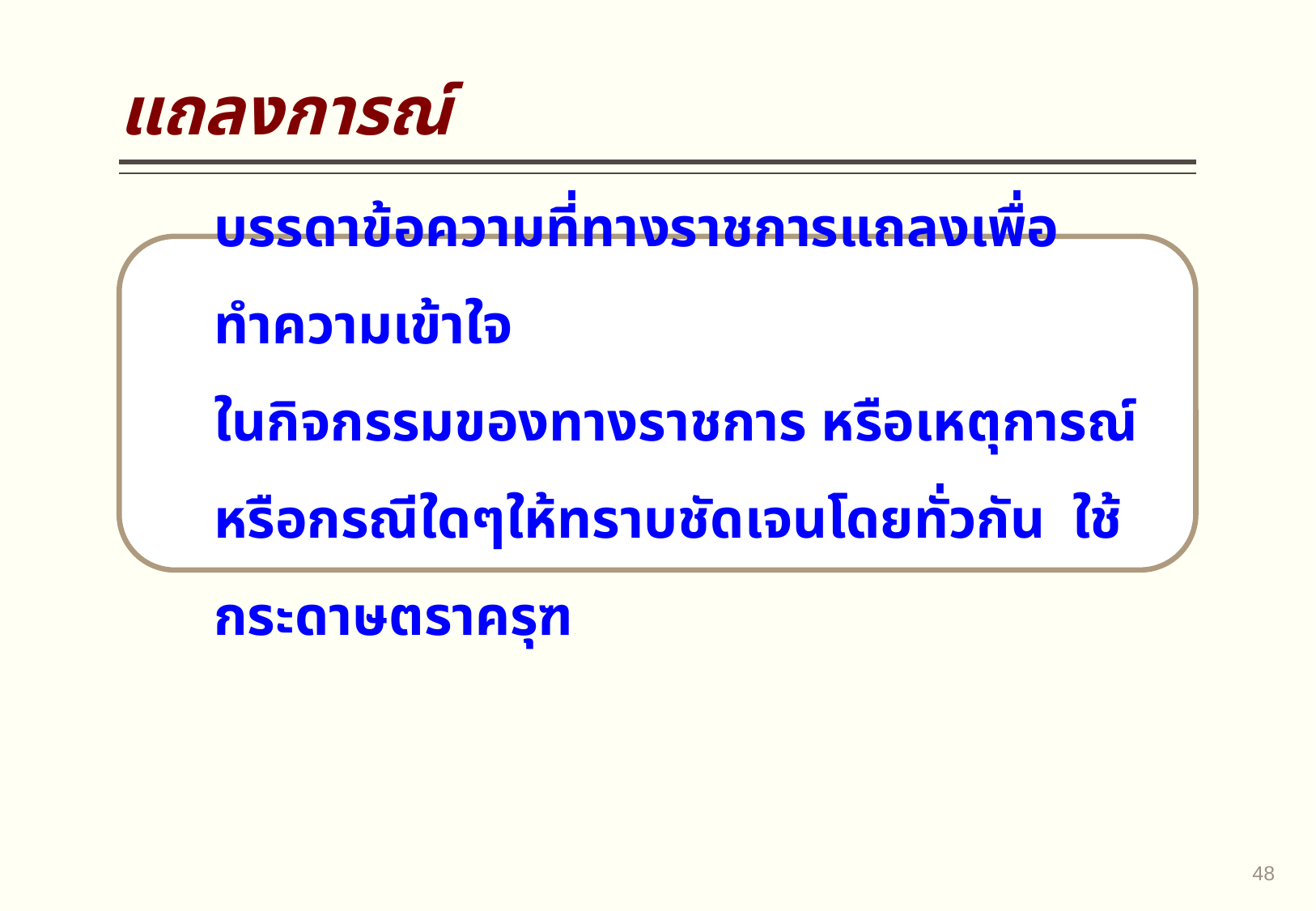

# แถลงการณ์
บรรดาข้อความที่ทางราชการแถลงเพื่อทำความเข้าใจ
ในกิจกรรมของทางราชการ หรือเหตุการณ์หรือกรณีใดๆให้ทราบชัดเจนโดยทั่วกัน  ใช้กระดาษตราครุฑ
48